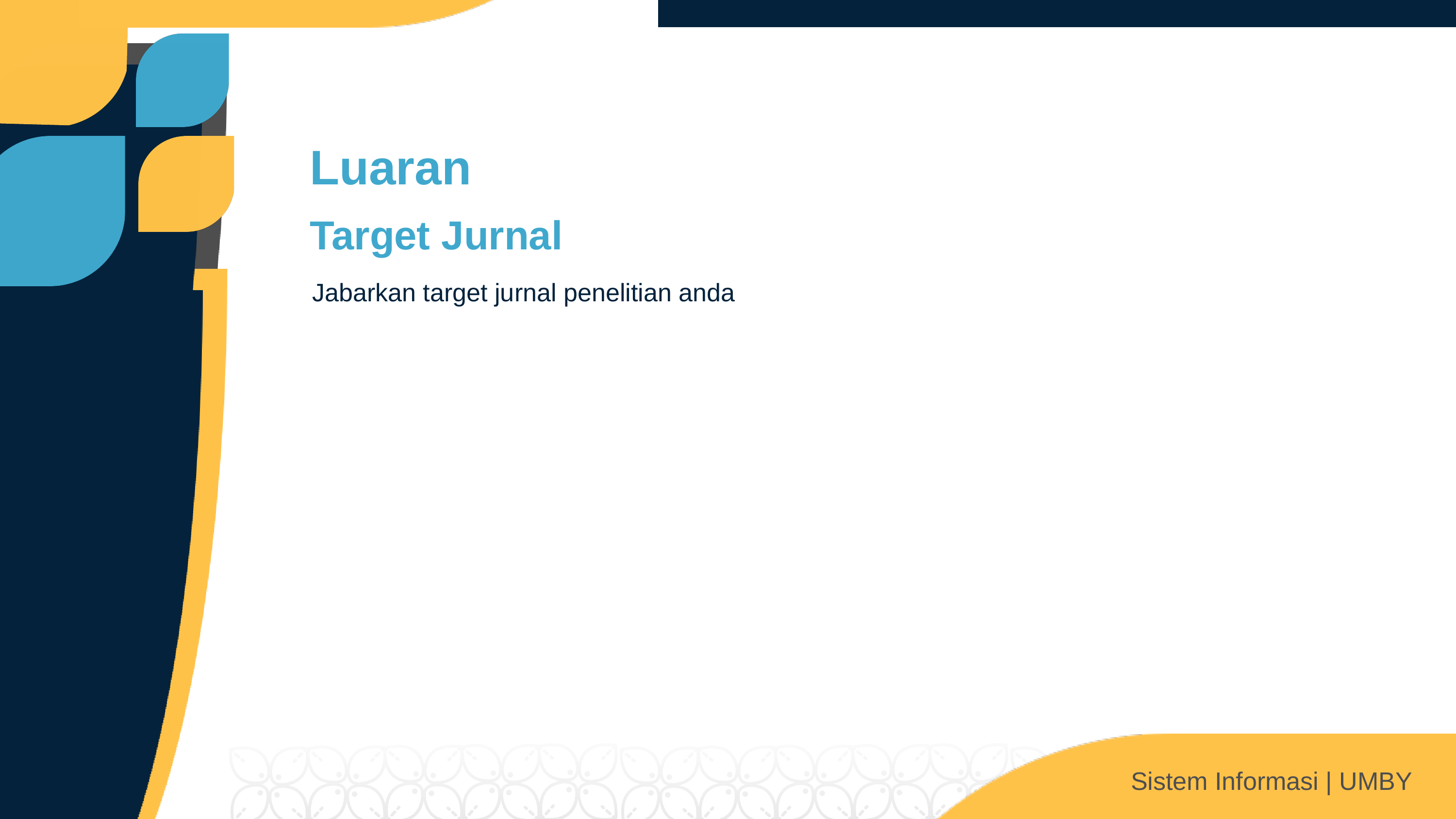

Luaran

Target Jurnal

Jabarkan target jurnal penelitian anda

Sistem Informasi | UMBY